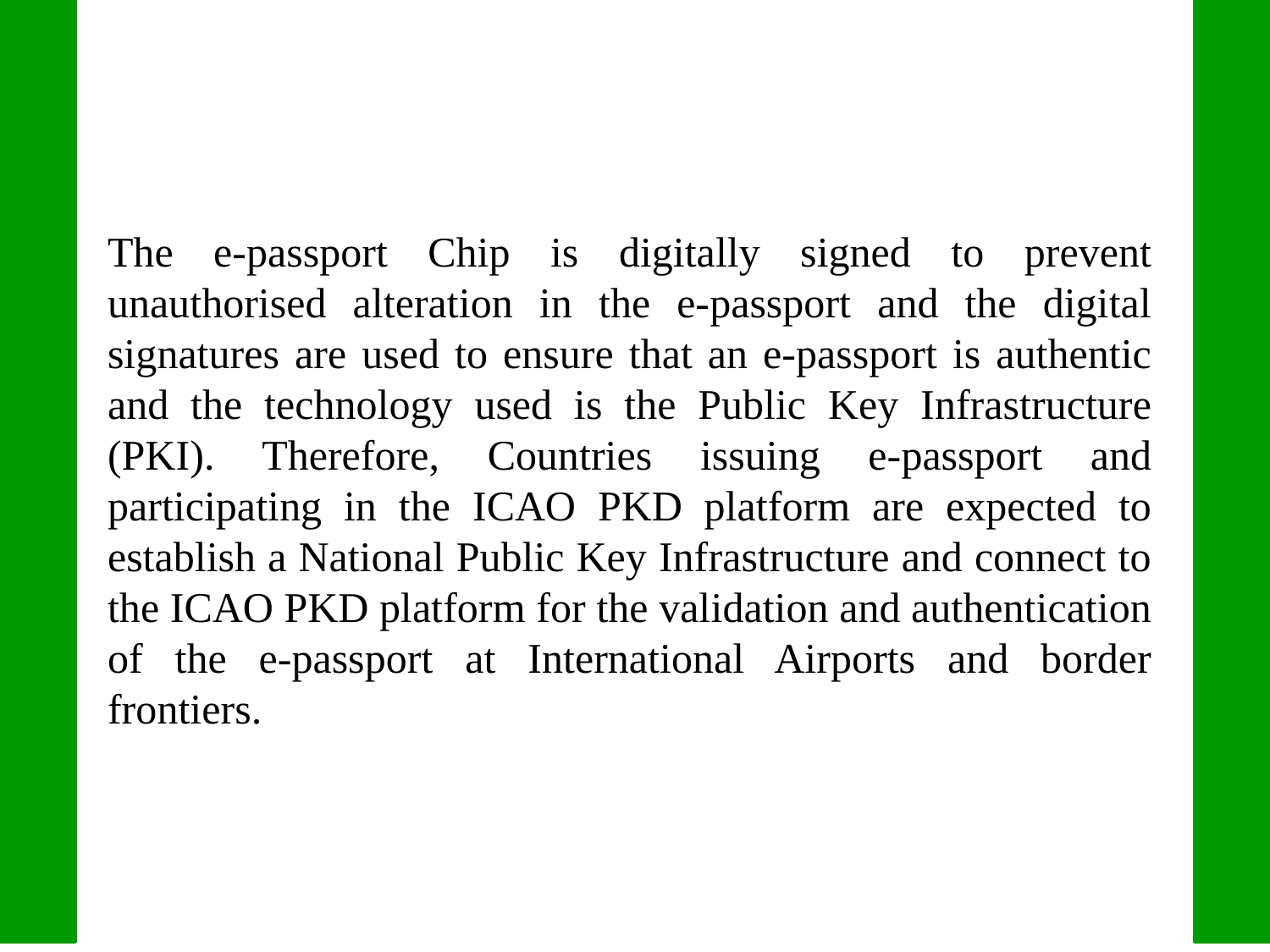

The e-passport Chip is digitally signed to prevent unauthorised alteration in the e-passport and the digital signatures are used to ensure that an e-passport is authentic and the technology used is the Public Key Infrastructure (PKI). Therefore, Countries issuing e-passport and participating in the ICAO PKD platform are expected to establish a National Public Key Infrastructure and connect to the ICAO PKD platform for the validation and authentication of the e-passport at International Airports and border frontiers.